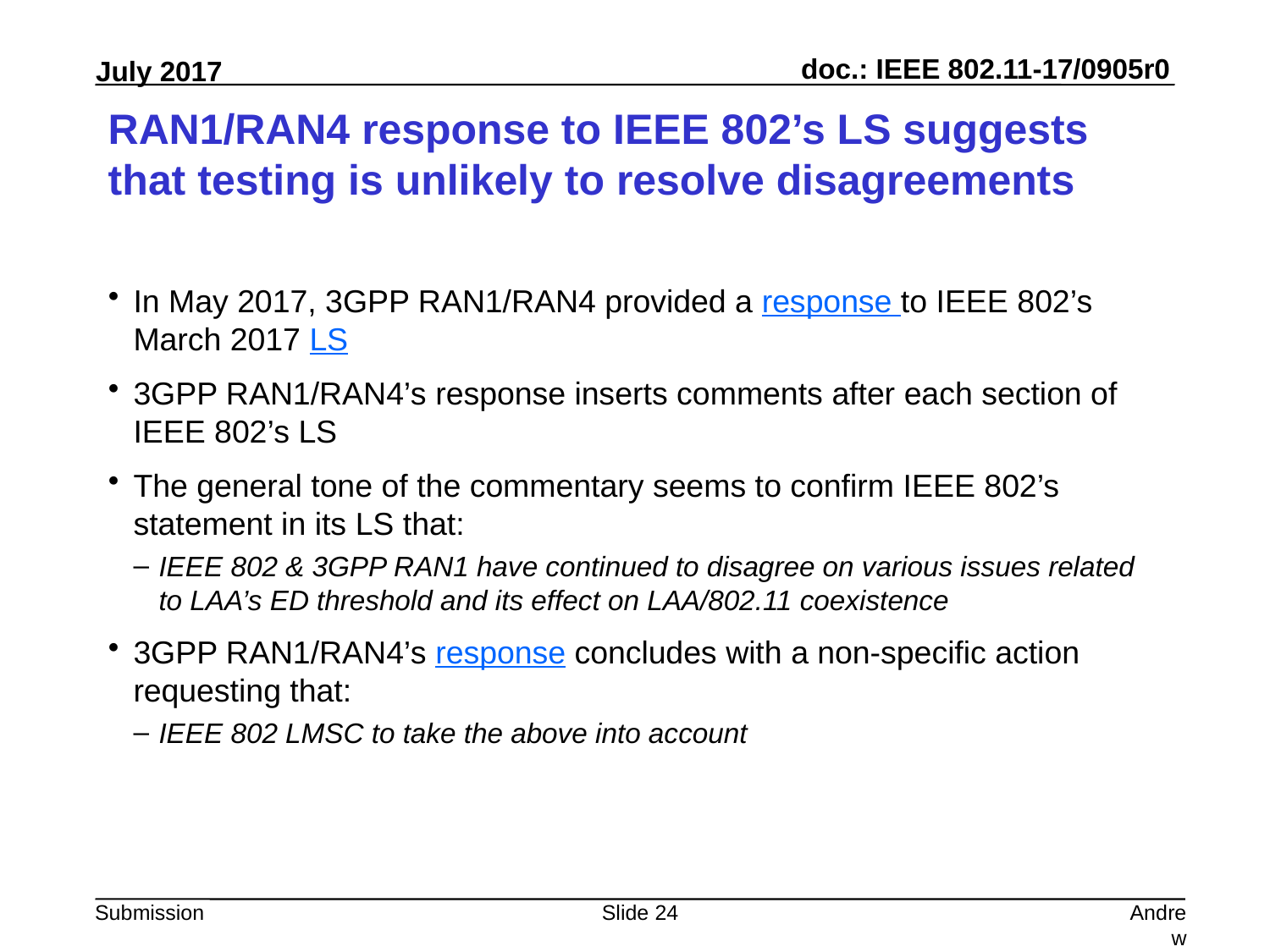

# RAN1/RAN4 response to IEEE 802’s LS suggests that testing is unlikely to resolve disagreements
In May 2017, 3GPP RAN1/RAN4 provided a response to IEEE 802’s March 2017 LS
3GPP RAN1/RAN4’s response inserts comments after each section of IEEE 802’s LS
The general tone of the commentary seems to confirm IEEE 802’s statement in its LS that:
IEEE 802 & 3GPP RAN1 have continued to disagree on various issues related to LAA’s ED threshold and its effect on LAA/802.11 coexistence
3GPP RAN1/RAN4’s response concludes with a non-specific action requesting that:
IEEE 802 LMSC to take the above into account

Slide 24
Andrew Myles, Cisco